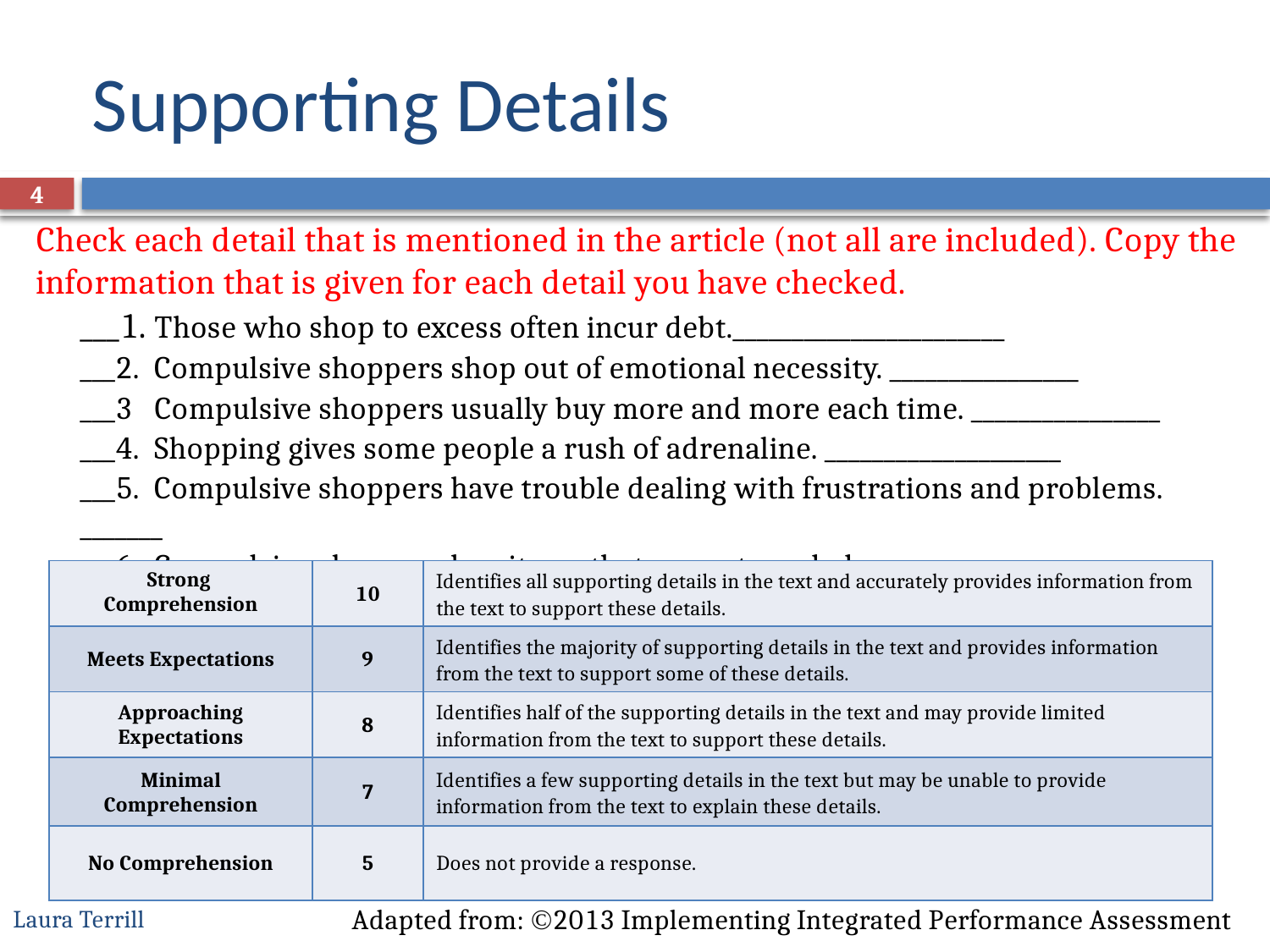

# Supporting Details
4
Check each detail that is mentioned in the article (not all are included). Copy the information that is given for each detail you have checked.
	___1. Those who shop to excess often incur debt._______________________
	___2.  Compulsive shoppers shop out of emotional necessity. ________________
	___3   Compulsive shoppers usually buy more and more each time. ________________
	___4.  Shopping gives some people a rush of adrenaline. ____________________
	___5.  Compulsive shoppers have trouble dealing with frustrations and problems. _______
	___6.  Compulsive shoppers buy items that are not needed. _________________________

| Strong Comprehension | 10 | Identifies all supporting details in the text and accurately provides information from the text to support these details. |
| --- | --- | --- |
| Meets Expectations | 9 | Identifies the majority of supporting details in the text and provides information from the text to support some of these details. |
| Approaching Expectations | 8 | Identifies half of the supporting details in the text and may provide limited information from the text to support these details. |
| Minimal Comprehension | 7 | Identifies a few supporting details in the text but may be unable to provide information from the text to explain these details. |
| No Comprehension | 5 | Does not provide a response. |
Laura Terrill
Adapted from: ©2013 Implementing Integrated Performance Assessment